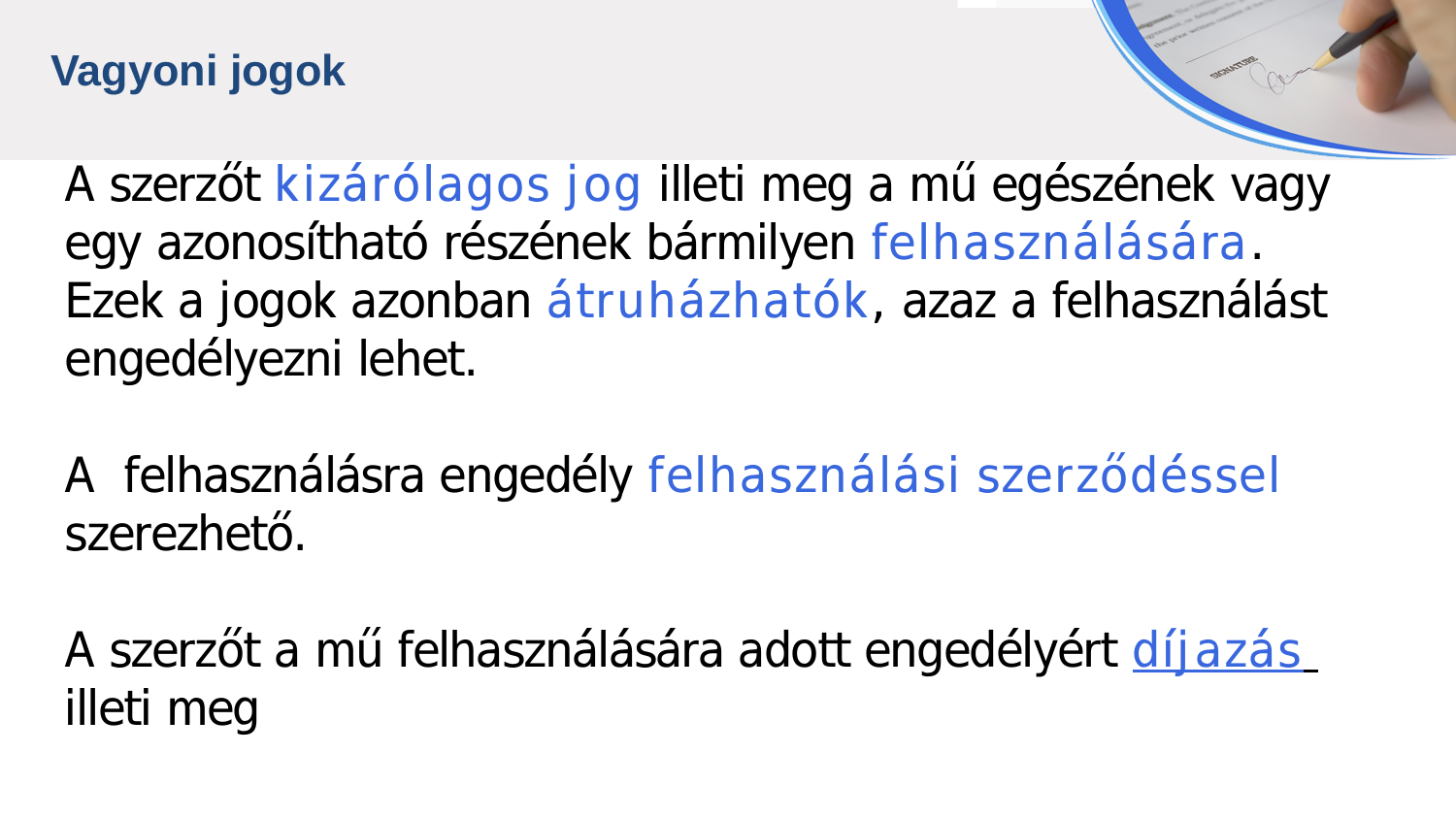

Vagyoni jogok

A szerzőt kizárólagos jog illeti meg a mű egészének vagy egy azonosítható részének bármilyen felhasználására.
Ezek a jogok azonban átruházhatók, azaz a felhasználást engedélyezni lehet.

A  felhasználásra engedély felhasználási szerződéssel szerezhető.

A szerzőt a mű felhasználására adott engedélyért díjazás   illeti meg